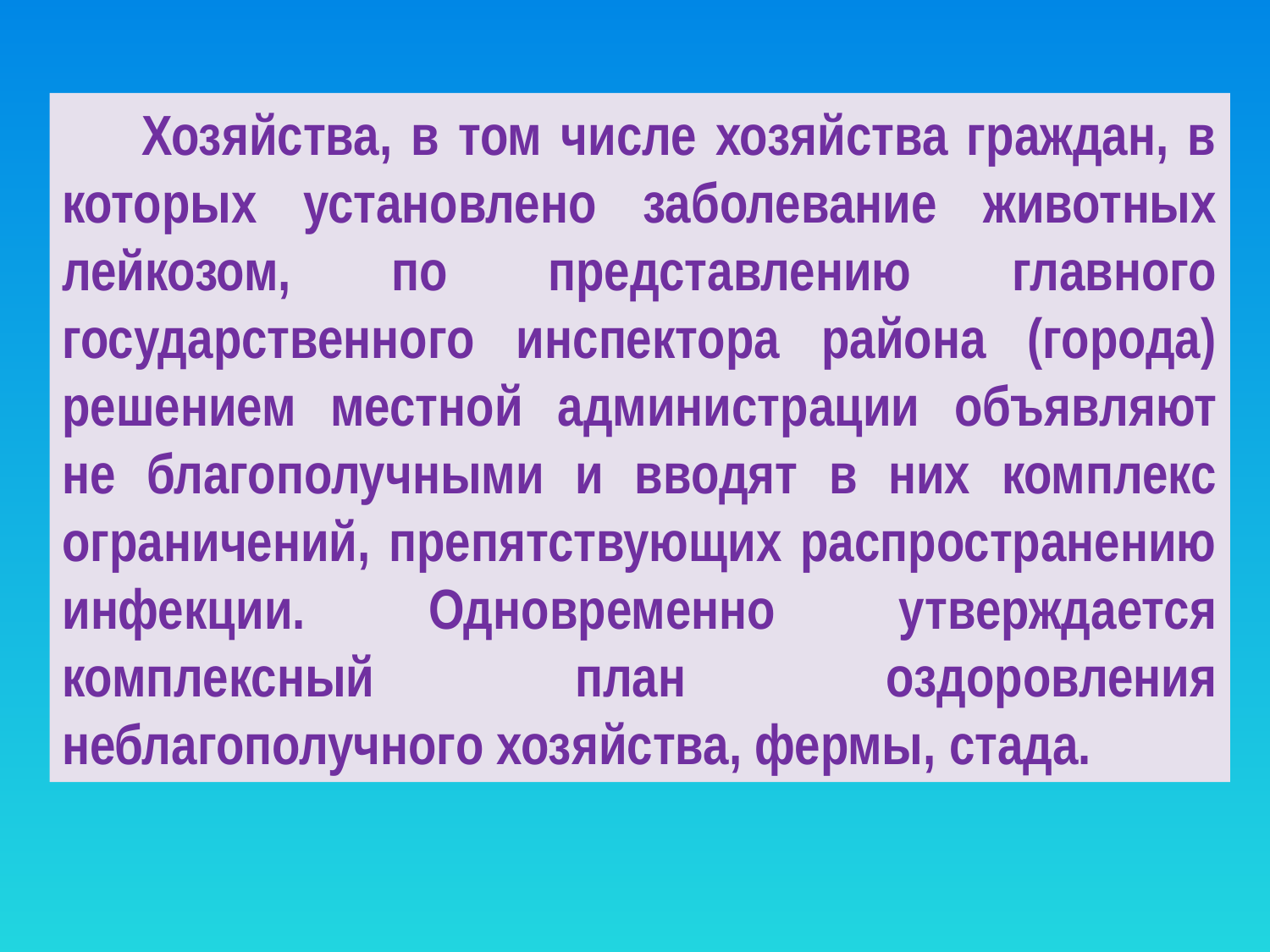

Хозяйства, в том числе хозяйства граждан, в которых установлено заболевание животных лейкозом, по представлению главного государственного инспектора района (города) решением местной администрации объявляют не благополучными и вводят в них комплекс ограничений, препятствующих распространению инфекции. Одновременно утверждается комплексный план оздоровления неблагополучного хозяйства, фермы, стада.